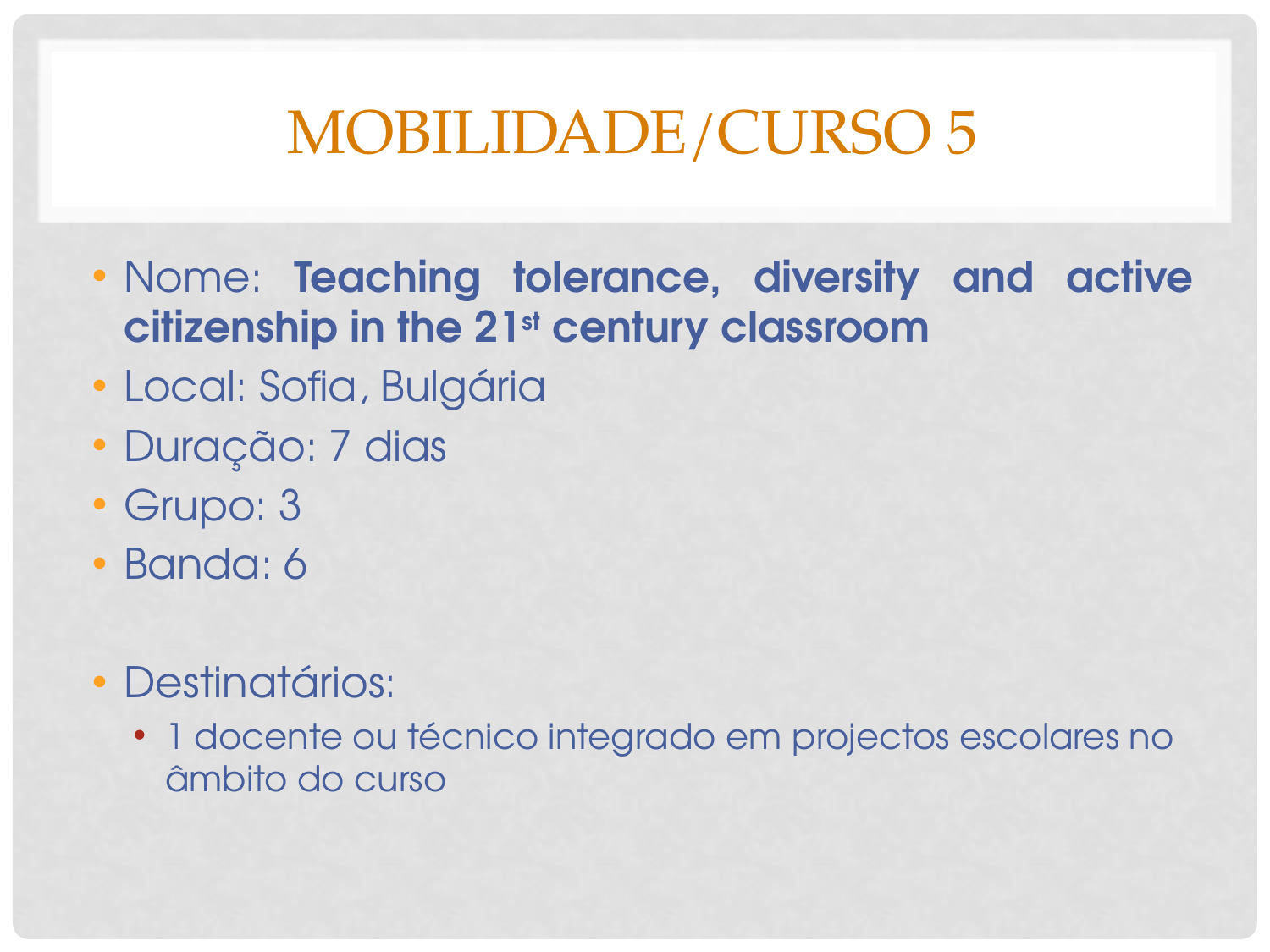

# Mobilidade/Curso 5
Nome: Teaching tolerance, diversity and active citizenship in the 21st century classroom
Local: Sofia, Bulgária
Duração: 7 dias
Grupo: 3
Banda: 6

Destinatários:
1 docente ou técnico integrado em projectos escolares no âmbito do curso